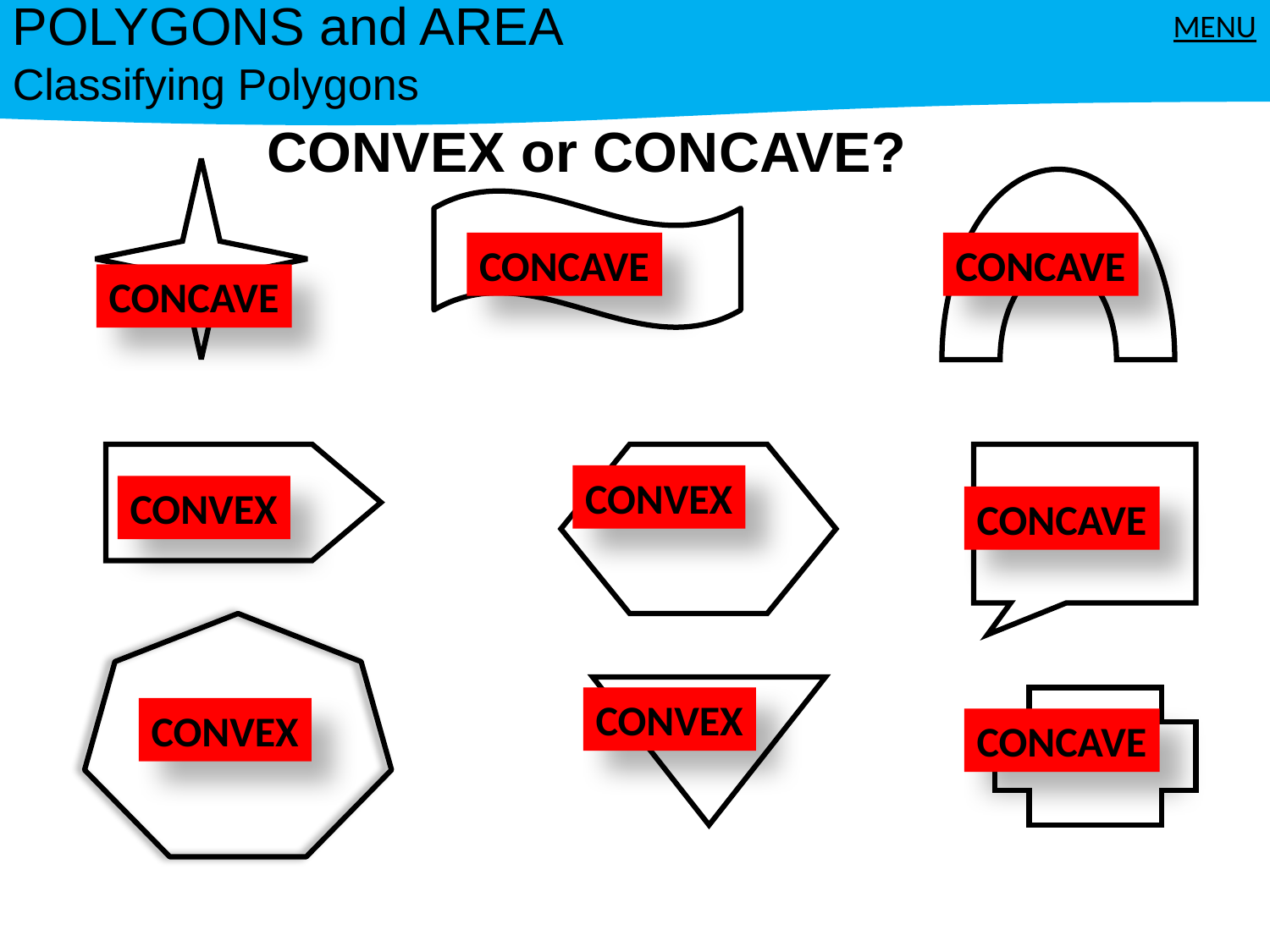

POLYGONS and AREA
Classifying Polygons
MENU
CONVEX or CONCAVE?

CONCAVE
CONCAVE
CONCAVE

CONVEX
CONVEX
CONCAVE

CONVEX

CONVEX
CONCAVE